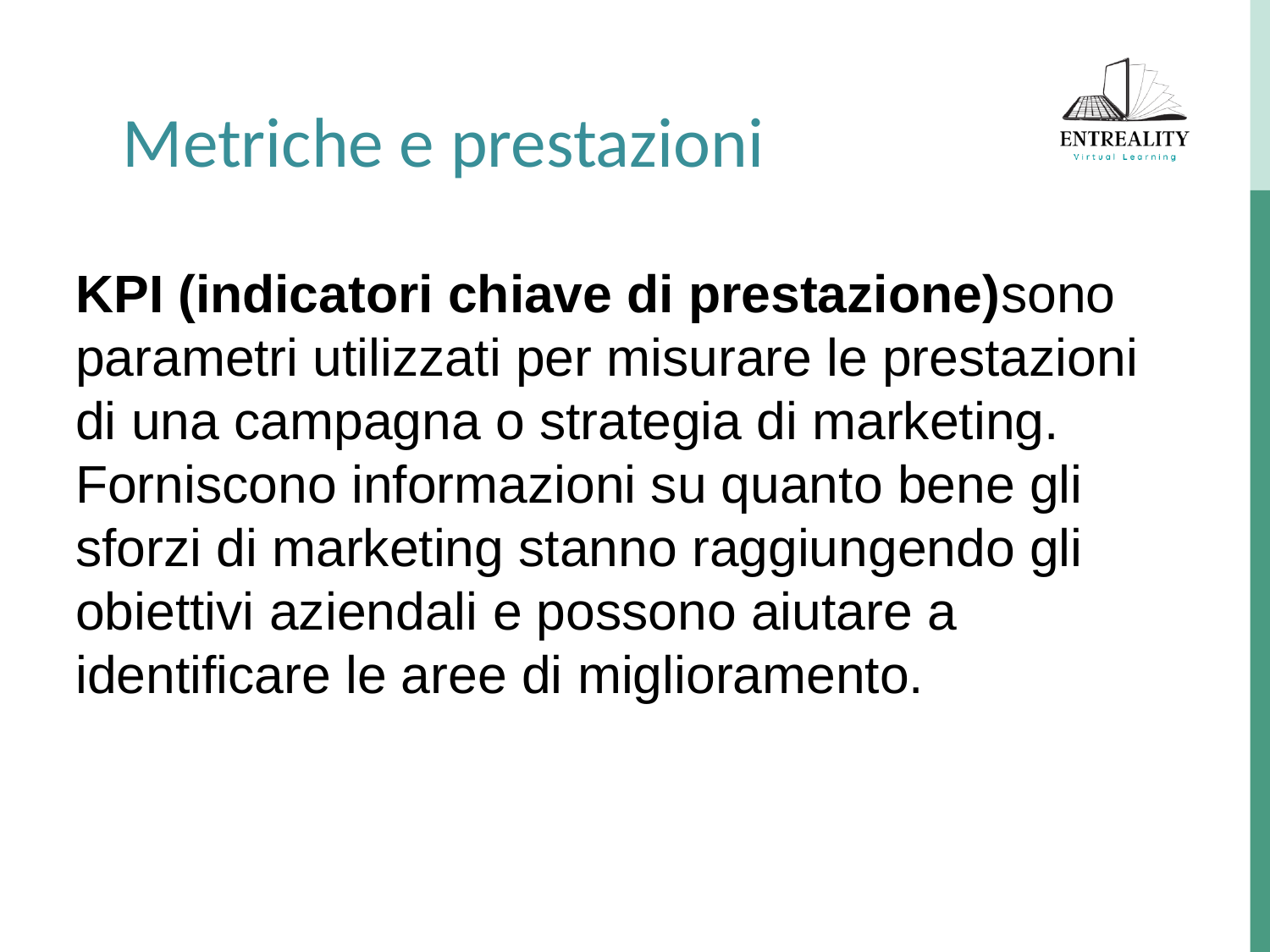

Metriche e prestazioni
KPI (indicatori chiave di prestazione)sono parametri utilizzati per misurare le prestazioni di una campagna o strategia di marketing. Forniscono informazioni su quanto bene gli sforzi di marketing stanno raggiungendo gli obiettivi aziendali e possono aiutare a identificare le aree di miglioramento.